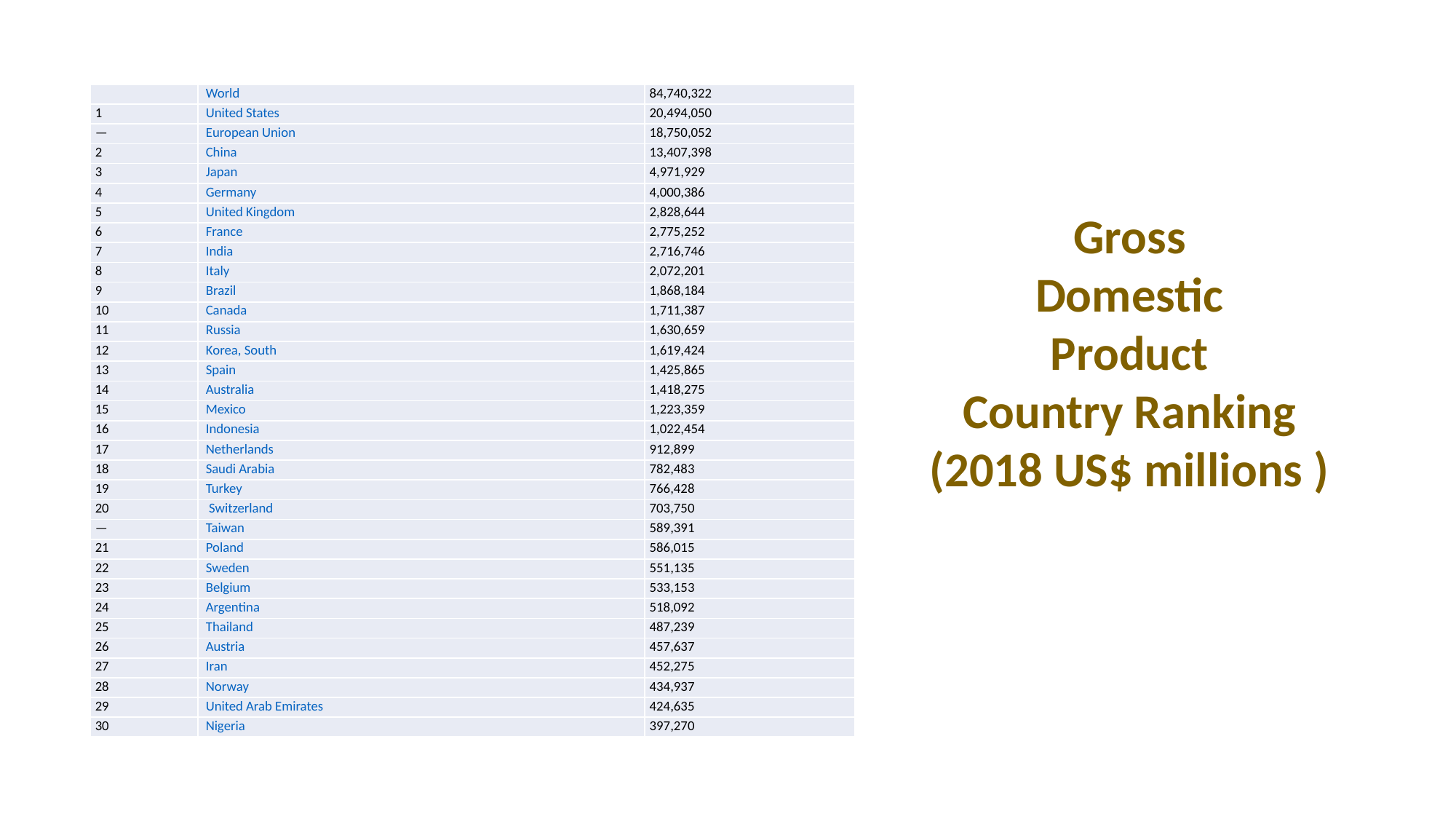

|  | World | 84,740,322 |
| --- | --- | --- |
| 1 | United States | 20,494,050 |
| — | European Union | 18,750,052 |
| 2 | China | 13,407,398 |
| 3 | Japan | 4,971,929 |
| 4 | Germany | 4,000,386 |
| 5 | United Kingdom | 2,828,644 |
| 6 | France | 2,775,252 |
| 7 | India | 2,716,746 |
| 8 | Italy | 2,072,201 |
| 9 | Brazil | 1,868,184 |
| 10 | Canada | 1,711,387 |
| 11 | Russia | 1,630,659 |
| 12 | Korea, South | 1,619,424 |
| 13 | Spain | 1,425,865 |
| 14 | Australia | 1,418,275 |
| 15 | Mexico | 1,223,359 |
| 16 | Indonesia | 1,022,454 |
| 17 | Netherlands | 912,899 |
| 18 | Saudi Arabia | 782,483 |
| 19 | Turkey | 766,428 |
| 20 | Switzerland | 703,750 |
| — | Taiwan | 589,391 |
| 21 | Poland | 586,015 |
| 22 | Sweden | 551,135 |
| 23 | Belgium | 533,153 |
| 24 | Argentina | 518,092 |
| 25 | Thailand | 487,239 |
| 26 | Austria | 457,637 |
| 27 | Iran | 452,275 |
| 28 | Norway | 434,937 |
| 29 | United Arab Emirates | 424,635 |
| 30 | Nigeria | 397,270 |
Gross
Domestic
Product
Country Ranking
(2018 US$ millions )